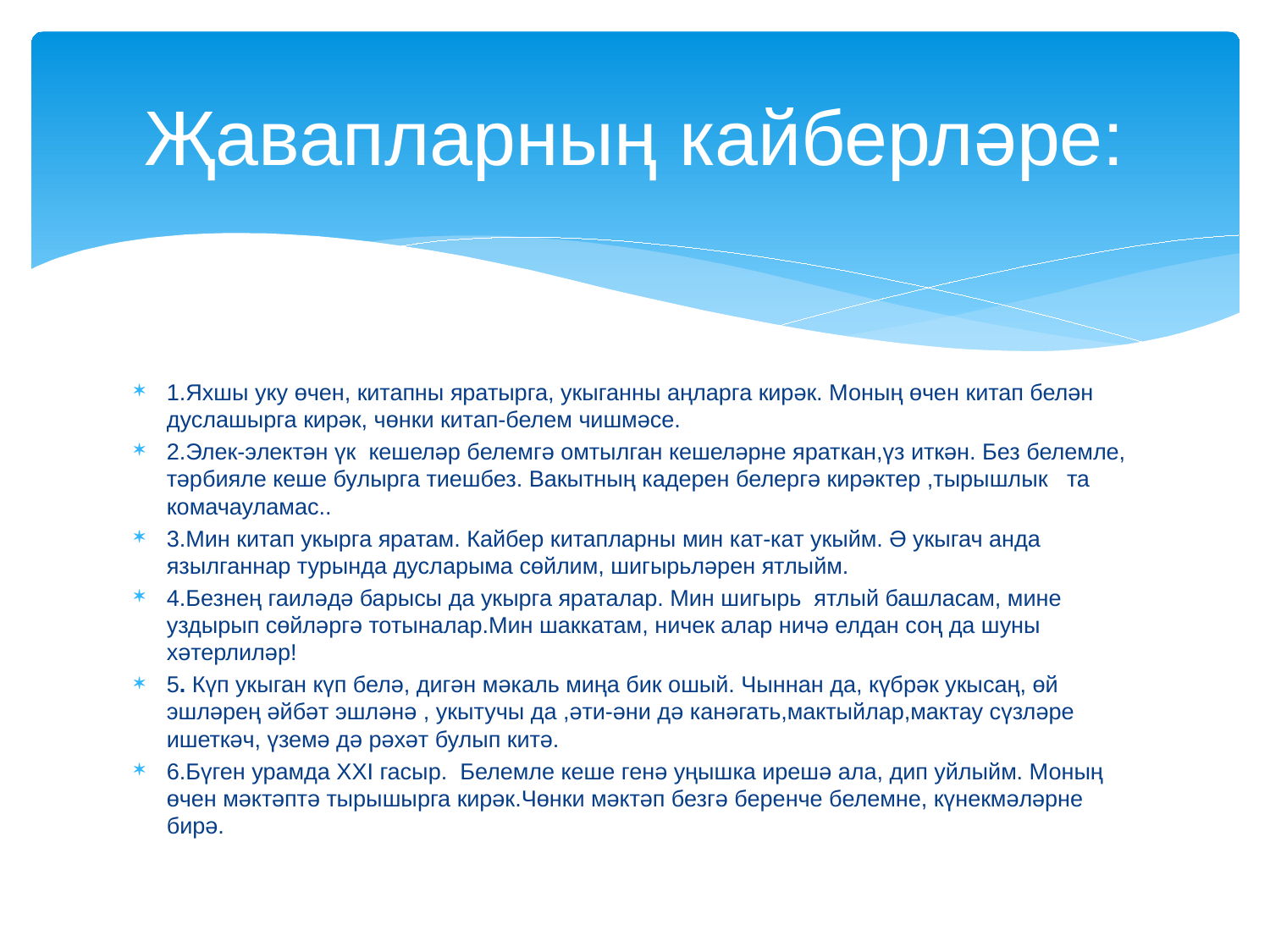

# Җавапларның кайберләре:
1.Яхшы уку өчен, китапны яратырга, укыганны аңларга кирәк. Моның өчен китап белән дуслашырга кирәк, чөнки китап-белем чишмәсе.
2.Элек-электән үк  кешеләр белемгә омтылган кешеләрне яраткан,үз иткән. Без белемле, тәрбияле кеше булырга тиешбез. Вакытның кадерен белергә кирәктер ,тырышлык   та комачауламас..
3.Мин китап укырга яратам. Кайбер китапларны мин кат-кат укыйм. Ә укыгач анда язылганнар турында дусларыма сөйлим, шигырьләрен ятлыйм.
4.Безнең гаиләдә барысы да укырга яраталар. Мин шигырь  ятлый башласам, мине уздырып сөйләргә тотыналар.Мин шаккатам, ничек алар ничә елдан соң да шуны хәтерлиләр!
5. Күп укыган күп белә, дигән мәкаль миңа бик ошый. Чыннан да, күбрәк укысаң, өй эшләрең әйбәт эшләнә , укытучы да ,әти-әни дә канәгать,мактыйлар,мактау сүзләре ишеткәч, үземә дә рәхәт булып китә.
6.Бүген урамда XXI гасыр.  Белемле кеше генә уңышка ирешә ала, дип уйлыйм. Моның өчен мәктәптә тырышырга кирәк.Чөнки мәктәп безгә беренче белемне, күнекмәләрне бирә.